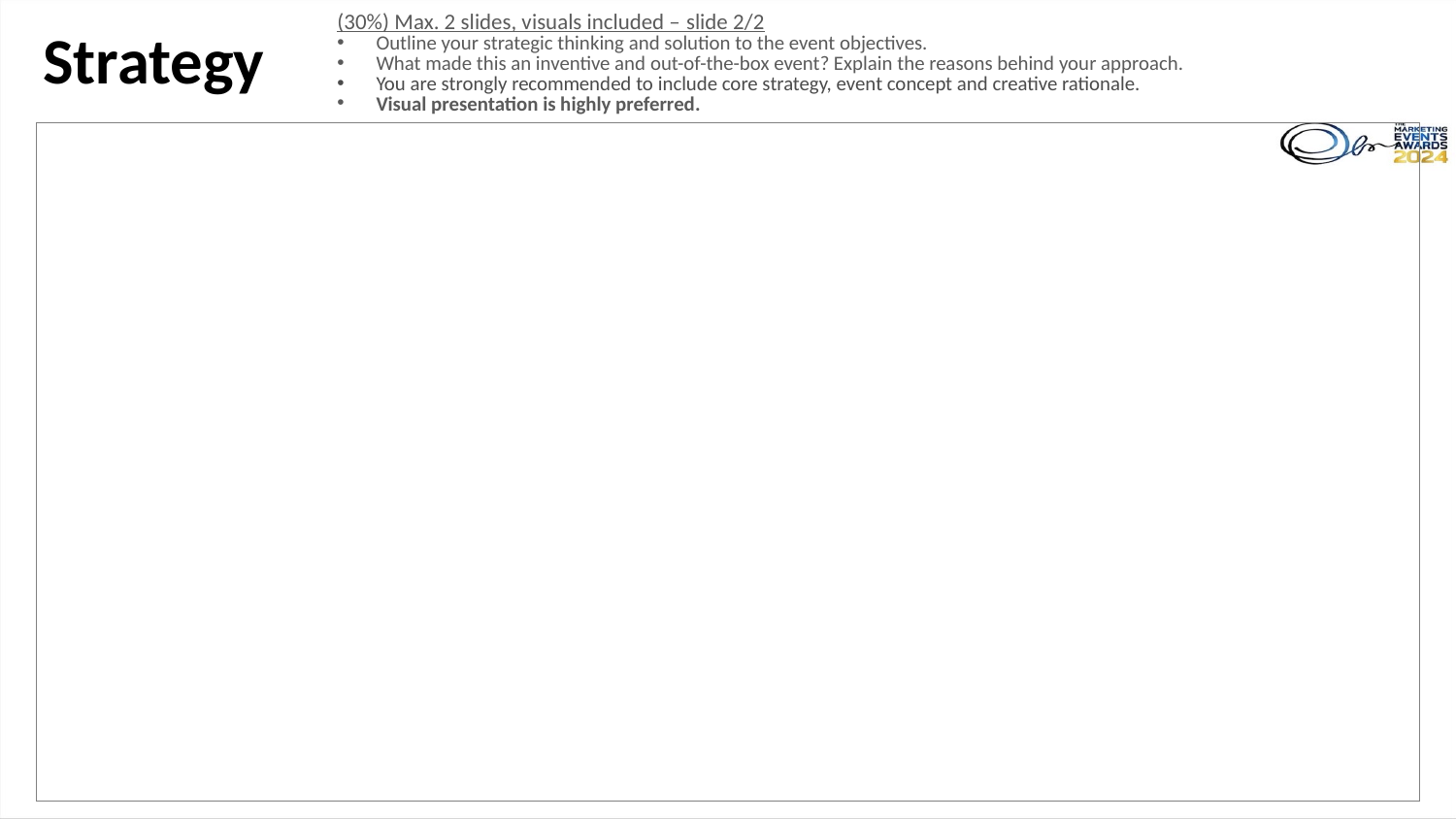

(30%) Max. 2 slides, visuals included – slide 2/2
 Outline your strategic thinking and solution to the event objectives.
 What made this an inventive and out-of-the-box event? Explain the reasons behind your approach.
 You are strongly recommended to include core strategy, event concept and creative rationale.
 Visual presentation is highly preferred.
Strategy
|  |
| --- |